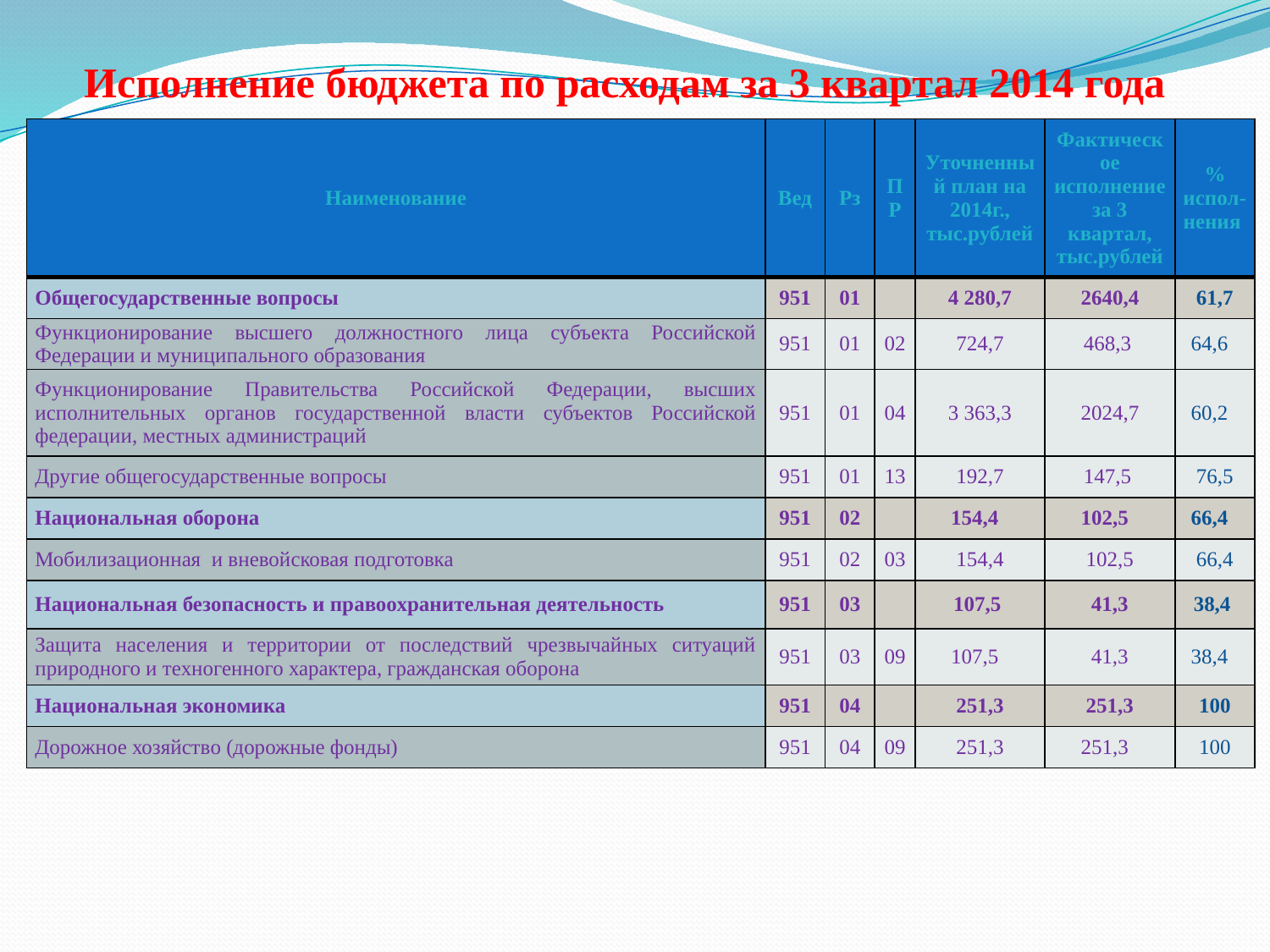

Исполнение бюджета по расходам за 3 квартал 2014 года
| Наименование | Вед | Рз | ПР | Уточненный план на 2014г., тыс.рублей | Фактическое исполнение за 3 квартал, тыс.рублей | % испол- нения |
| --- | --- | --- | --- | --- | --- | --- |
| Общегосударственные вопросы | 951 | 01 |  | 4 280,7 | 2640,4 | 61,7 |
| Функционирование высшего должностного лица субъекта Российской Федерации и муниципального образования | 951 | 01 | 02 | 724,7 | 468,3 | 64,6 |
| Функционирование Правительства Российской Федерации, высших исполнительных органов государственной власти субъектов Российской федерации, местных администраций | 951 | 01 | 04 | 3 363,3 | 2024,7 | 60,2 |
| Другие общегосударственные вопросы | 951 | 01 | 13 | 192,7 | 147,5 | 76,5 |
| Национальная оборона | 951 | 02 |  | 154,4 | 102,5 | 66,4 |
| Мобилизационная и вневойсковая подготовка | 951 | 02 | 03 | 154,4 | 102,5 | 66,4 |
| Национальная безопасность и правоохранительная деятельность | 951 | 03 |  | 107,5 | 41,3 | 38,4 |
| Защита населения и территории от последствий чрезвычайных ситуаций природного и техногенного характера, гражданская оборона | 951 | 03 | 09 | 107,5 | 41,3 | 38,4 |
| Национальная экономика | 951 | 04 |  | 251,3 | 251,3 | 100 |
| Дорожное хозяйство (дорожные фонды) | 951 | 04 | 09 | 251,3 | 251,3 | 100 |